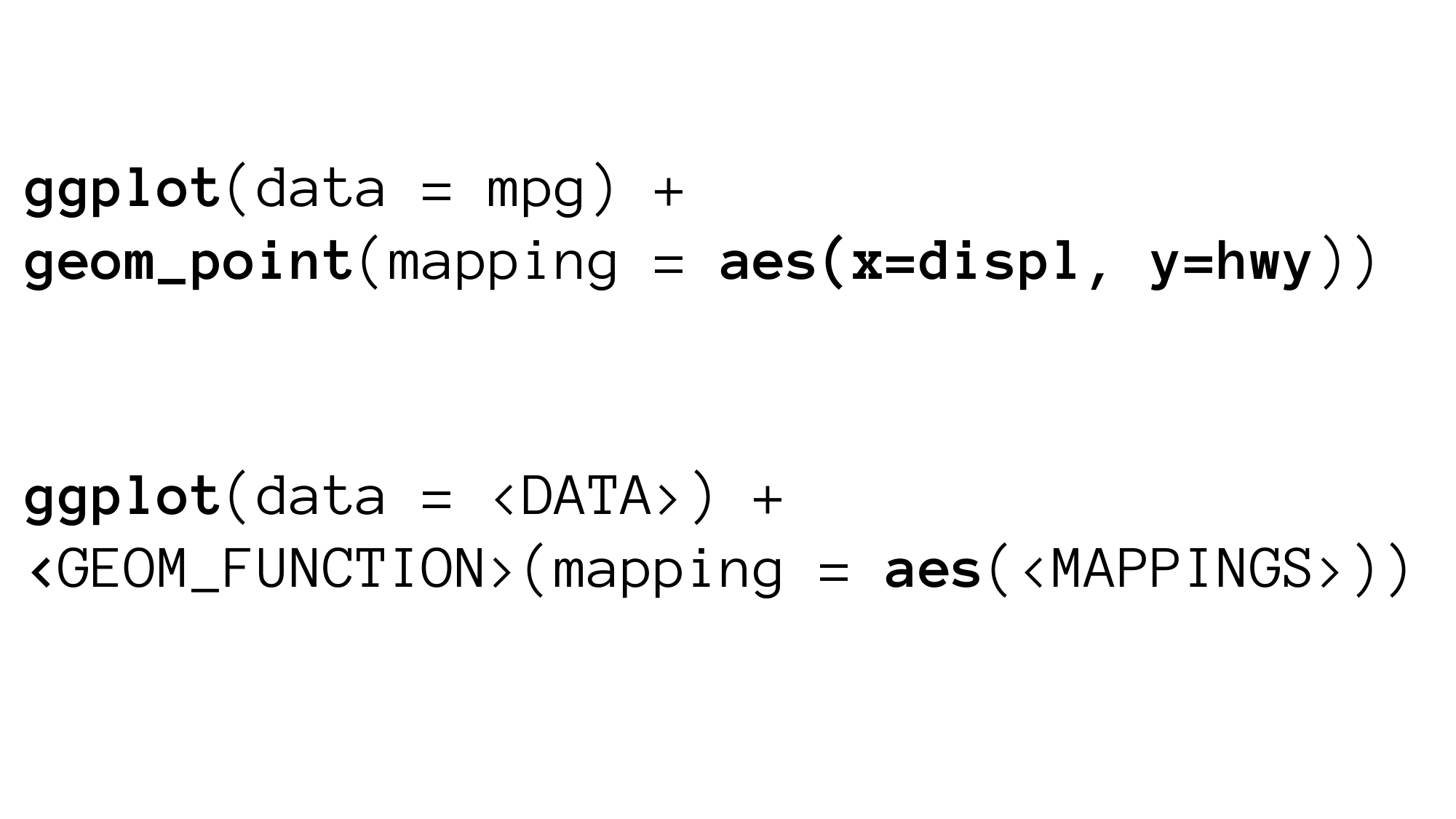

ggplot(data = mpg) +
geom_point(mapping = aes(x=displ, y=hwy))
ggplot(data = <DATA>) +
<GEOM_FUNCTION>(mapping = aes(<MAPPINGS>))